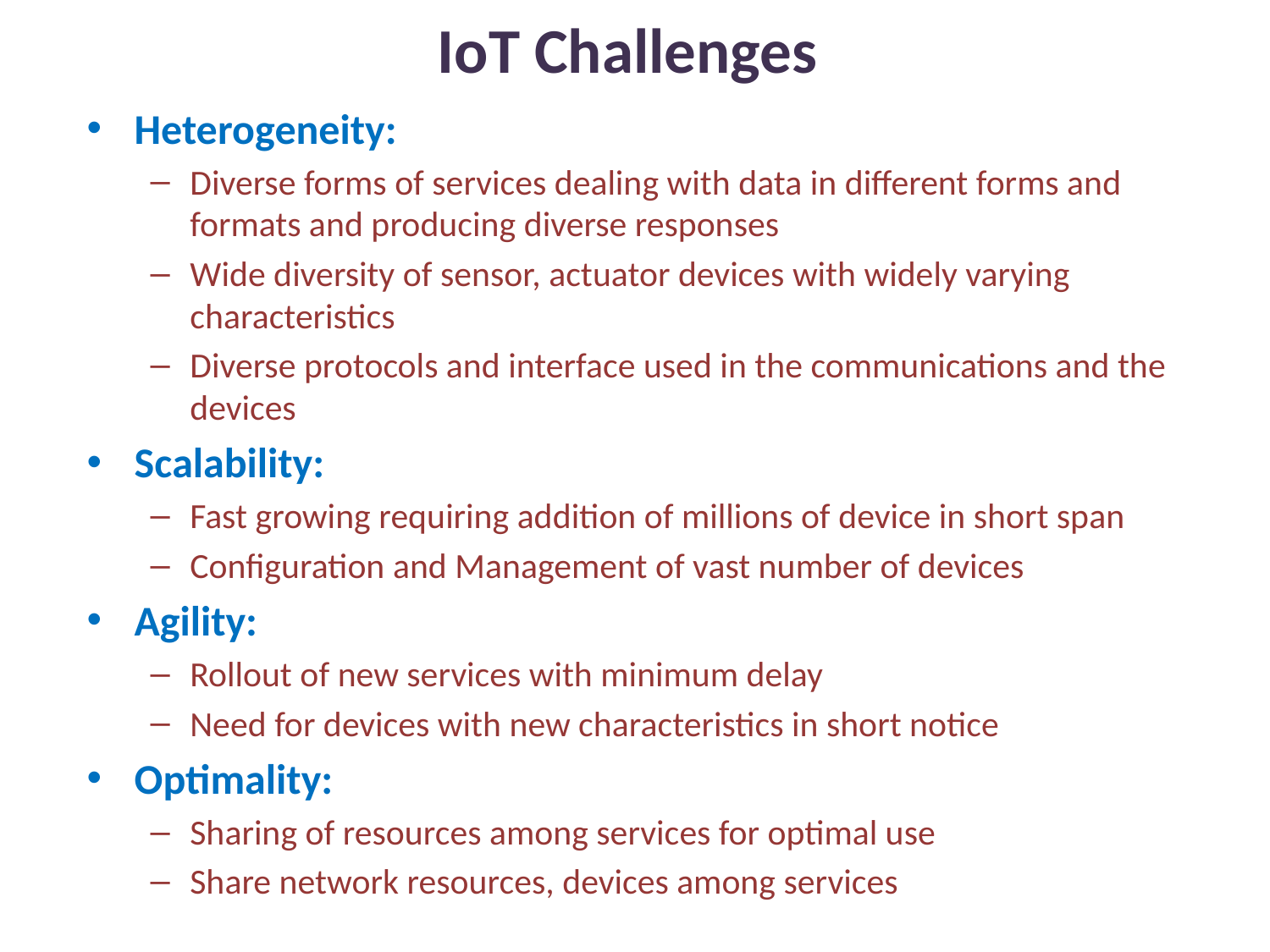

# IoT Challenges
Heterogeneity:
Diverse forms of services dealing with data in different forms and formats and producing diverse responses
Wide diversity of sensor, actuator devices with widely varying characteristics
Diverse protocols and interface used in the communications and the devices
Scalability:
Fast growing requiring addition of millions of device in short span
Configuration and Management of vast number of devices
Agility:
Rollout of new services with minimum delay
Need for devices with new characteristics in short notice
Optimality:
Sharing of resources among services for optimal use
Share network resources, devices among services